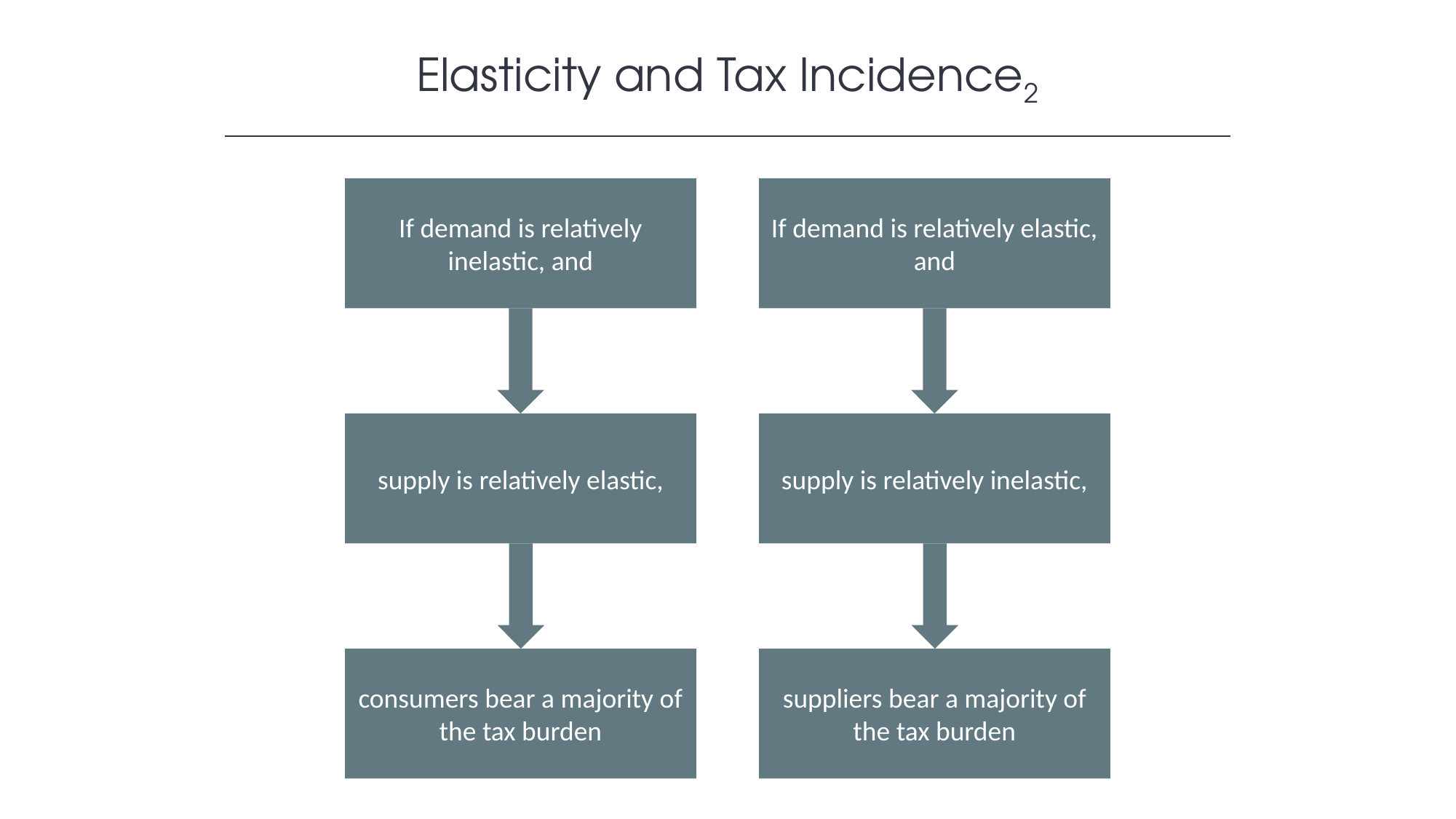

Elasticity and Tax Incidence2
If demand is relatively inelastic, and

supply is relatively elastic,

consumers bear a majority of the tax burden
If demand is relatively elastic, and

supply is relatively inelastic,

suppliers bear a majority of the tax burden